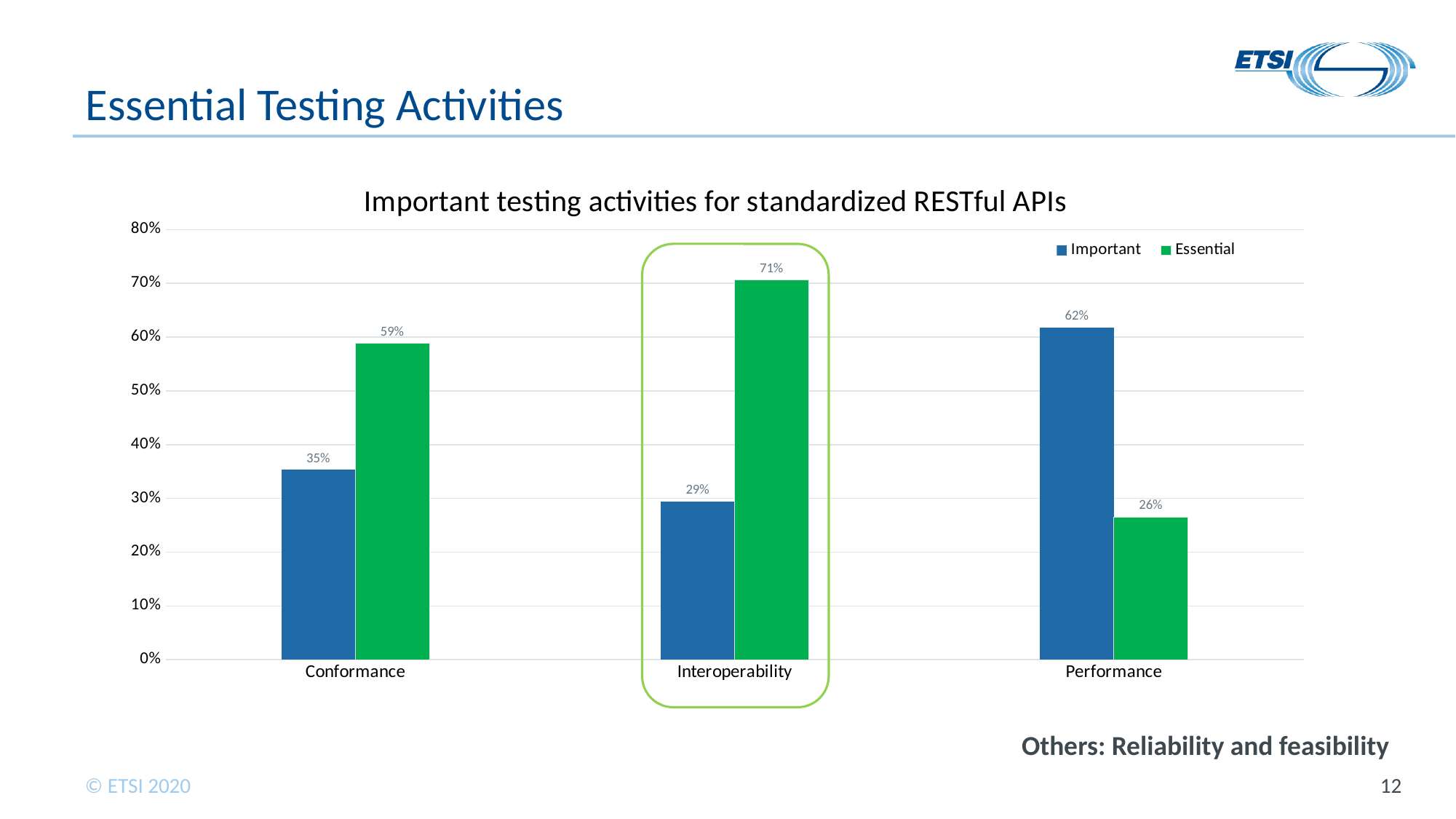

# Essential Testing Activities

### Chart: Important testing activities for standardized RESTful APIs

| Category | Important | Essential |
|---|---|---|
| Conformance | 0.35294117647058826 | 0.5882352941176471 |
| Interoperability | 0.29411764705882354 | 0.7058823529411765 |
| Performance | 0.6176470588235294 | 0.2647058823529412 |
Others: Reliability and feasibility